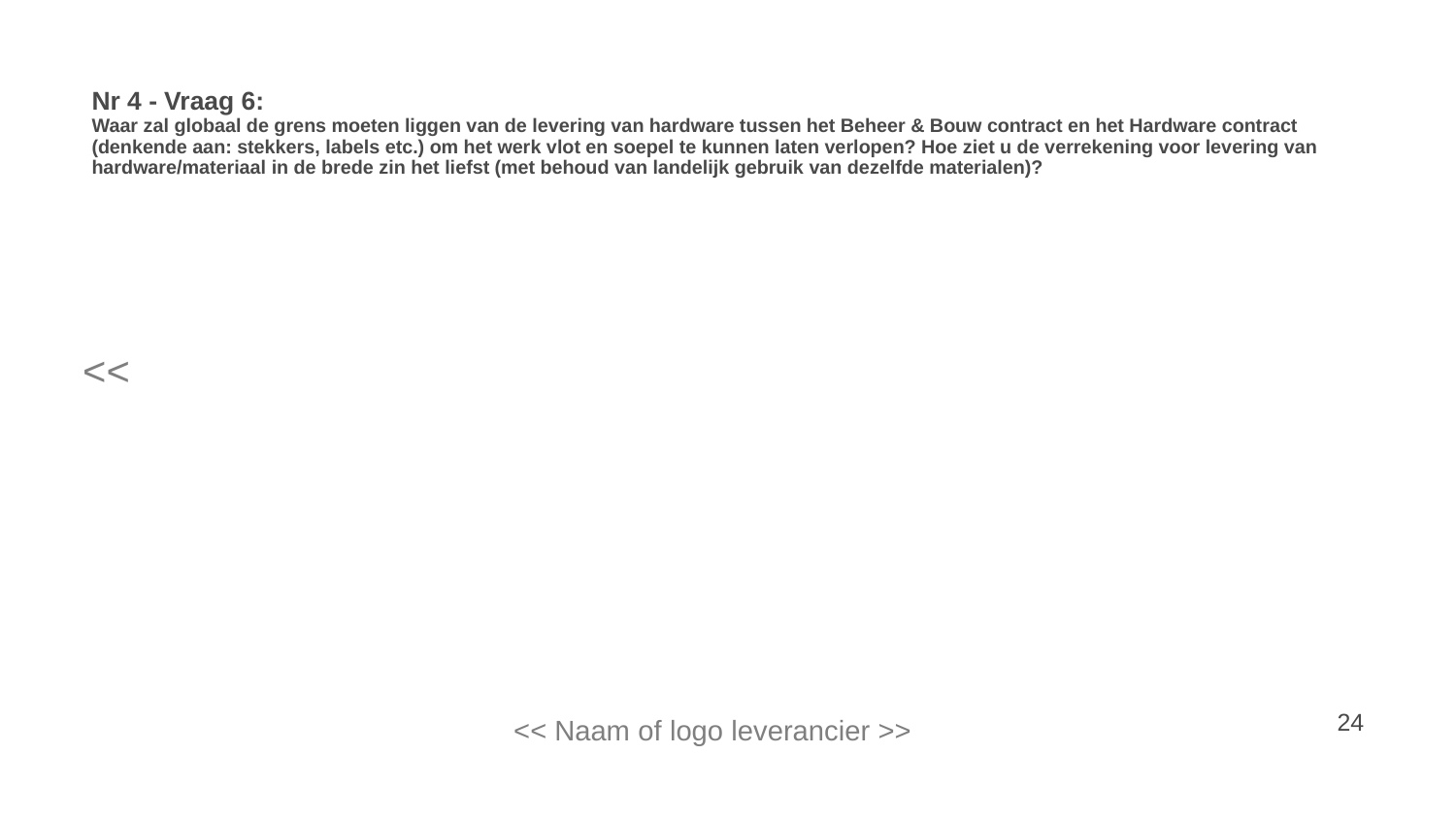

# Nr 4 - Vraag 6: Waar zal globaal de grens moeten liggen van de levering van hardware tussen het Beheer & Bouw contract en het Hardware contract (denkende aan: stekkers, labels etc.) om het werk vlot en soepel te kunnen laten verlopen? Hoe ziet u de verrekening voor levering van hardware/materiaal in de brede zin het liefst (met behoud van landelijk gebruik van dezelfde materialen)?
<<
<< Naam of logo leverancier >>